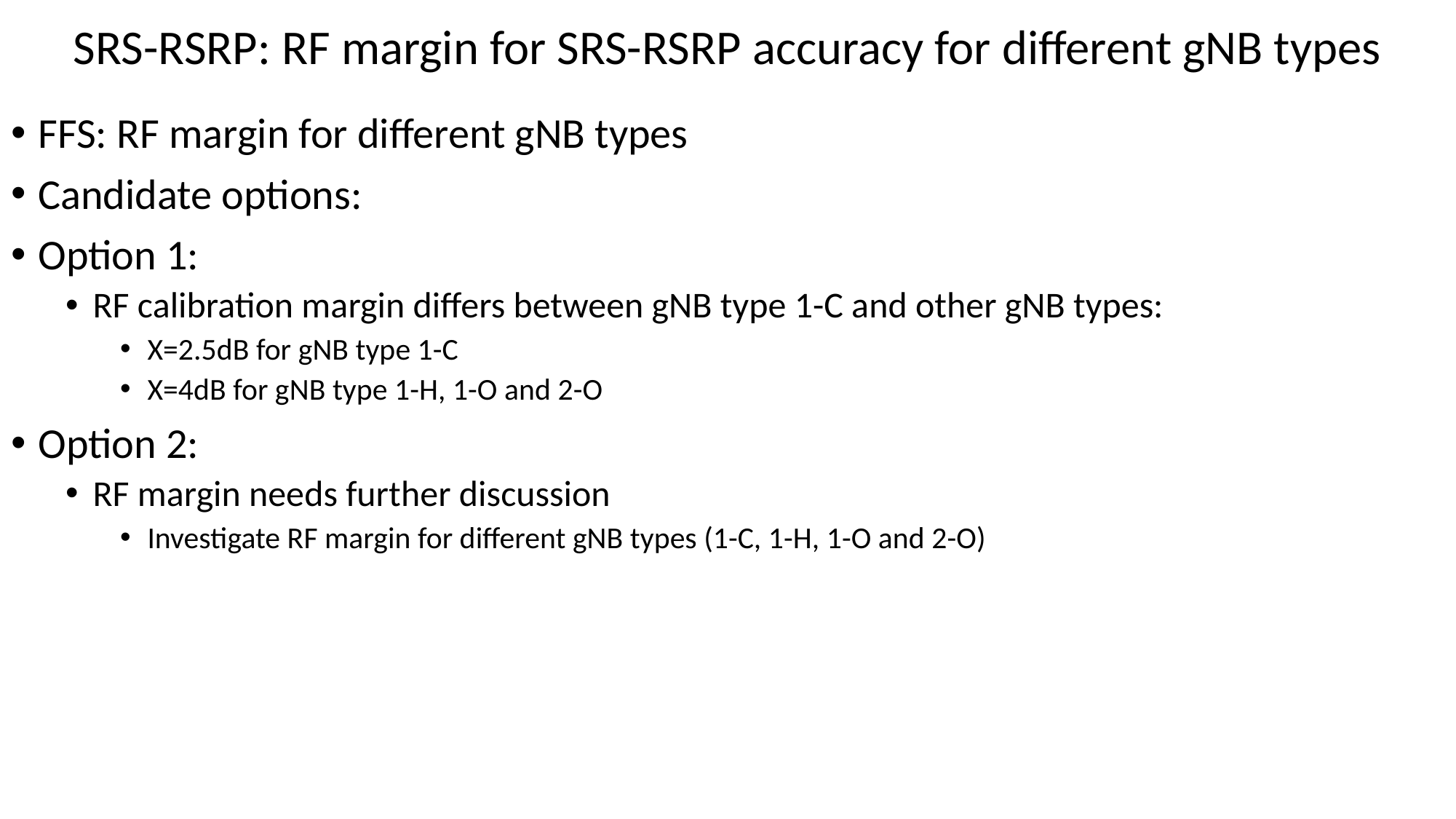

# SRS-RSRP: RF margin for SRS-RSRP accuracy for different gNB types
FFS: RF margin for different gNB types
Candidate options:
Option 1:
RF calibration margin differs between gNB type 1-C and other gNB types:
X=2.5dB for gNB type 1-C
X=4dB for gNB type 1-H, 1-O and 2-O
Option 2:
RF margin needs further discussion
Investigate RF margin for different gNB types (1-C, 1-H, 1-O and 2-O)